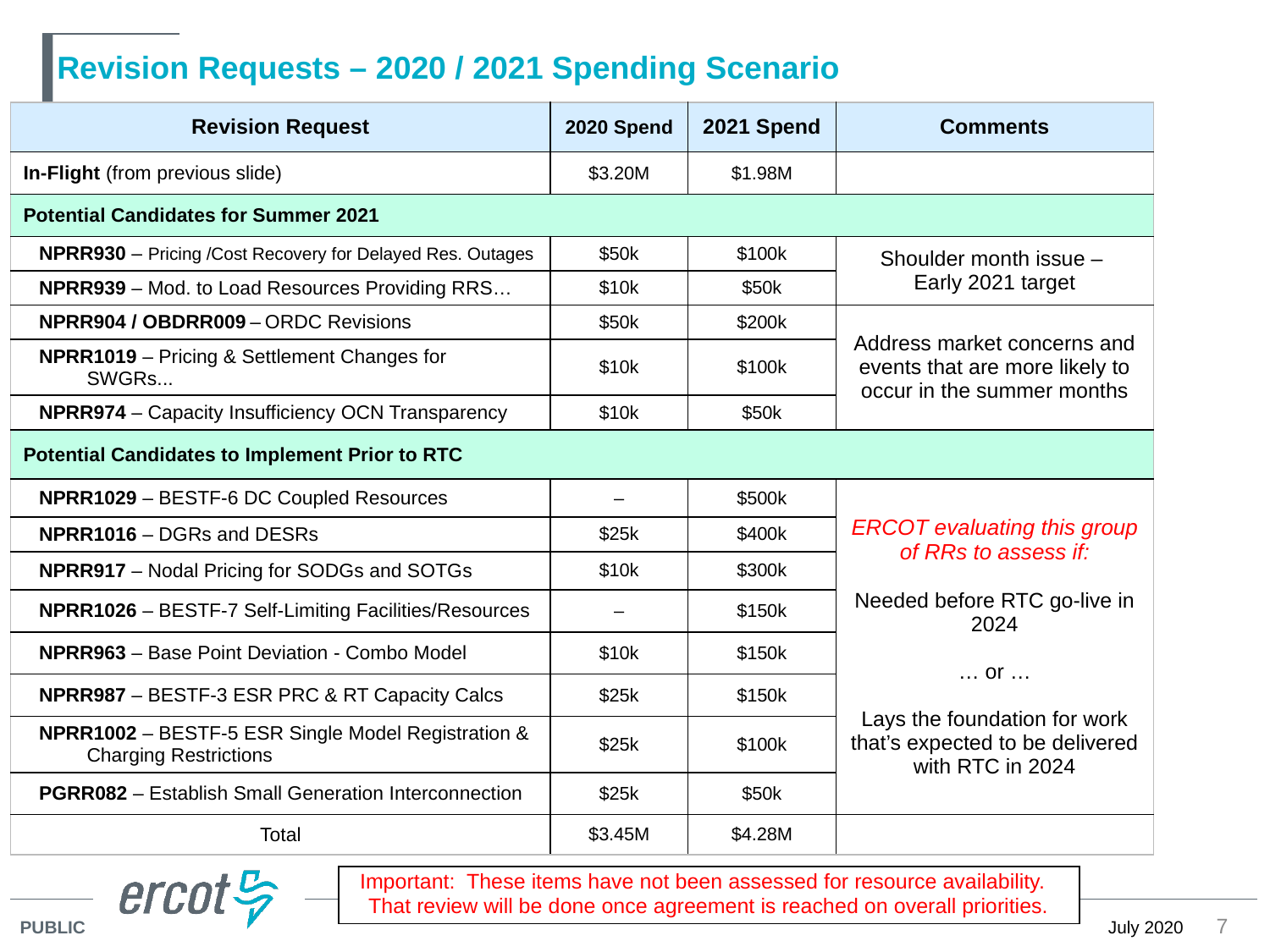

# Revision Requests – 2020 / 2021 Spending Scenario
| Revision Request | 2020 Spend | 2021 Spend | Comments |
| --- | --- | --- | --- |
| In-Flight (from previous slide) | $3.20M | $1.98M |  |
| Potential Candidates for Summer 2021 |  |  |  |
| NPRR930 – Pricing /Cost Recovery for Delayed Res. Outages | $50k | $100k | Shoulder month issue – Early 2021 target |
| NPRR939 – Mod. to Load Resources Providing RRS… | $10k | $50k |  |
| NPRR904 / OBDRR009 – ORDC Revisions | $50k | $200k | Address market concerns and events that are more likely to occur in the summer months |
| NPRR1019 – Pricing & Settlement Changes for SWGRs... | $10k | $100k |  |
| NPRR974 – Capacity Insufficiency OCN Transparency | $10k | $50k |  |
| Potential Candidates to Implement Prior to RTC |  |  |  |
| NPRR1029 – BESTF-6 DC Coupled Resources | – | $500k | ERCOT evaluating this group of RRs to assess if: Needed before RTC go-live in 2024 … or … Lays the foundation for work that’s expected to be delivered with RTC in 2024 |
| NPRR1016 – DGRs and DESRs | $25k | $400k |  |
| NPRR917 – Nodal Pricing for SODGs and SOTGs | $10k | $300k |  |
| NPRR1026 – BESTF-7 Self-Limiting Facilities/Resources | – | $150k |  |
| NPRR963 – Base Point Deviation - Combo Model | $10k | $150k |  |
| NPRR987 – BESTF-3 ESR PRC & RT Capacity Calcs | $25k | $150k |  |
| NPRR1002 – BESTF-5 ESR Single Model Registration & Charging Restrictions | $25k | $100k |  |
| PGRR082 – Establish Small Generation Interconnection | $25k | $50k |  |
| Total | $3.45M | $4.28M |  |
Important:  These items have not been assessed for resource availability.
That review will be done once agreement is reached on overall priorities.
7